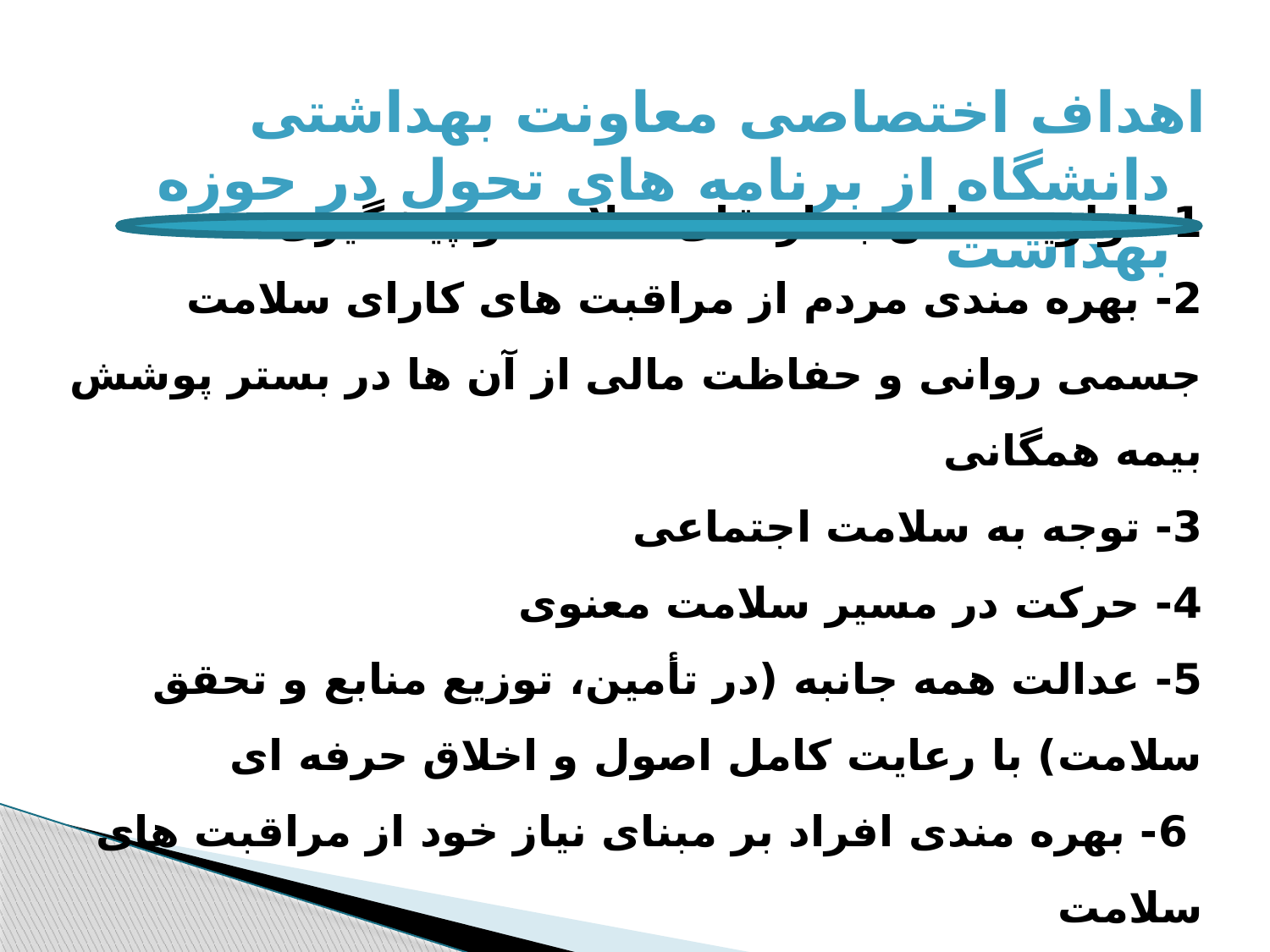

اهداف اختصاصی معاونت بهداشتی دانشگاه از برنامه های تحول در حوزه بهداشت
# 1- اولویت دادن به ارتقای سلامت و پیشگیری 2- بهره مندی مردم از مراقبت های کارای سلامت جسمی روانی و حفاظت مالی از آن ها در بستر پوشش بیمه همگانی 3- توجه به سلامت اجتماعی 4- حرکت در مسیر سلامت معنوی 5- عدالت همه جانبه (در تأمین، توزیع منابع و تحقق سلامت) با رعایت کامل اصول و اخلاق حرفه ای 6- بهره مندی افراد بر مبنای نیاز خود از مراقبت های سلامت